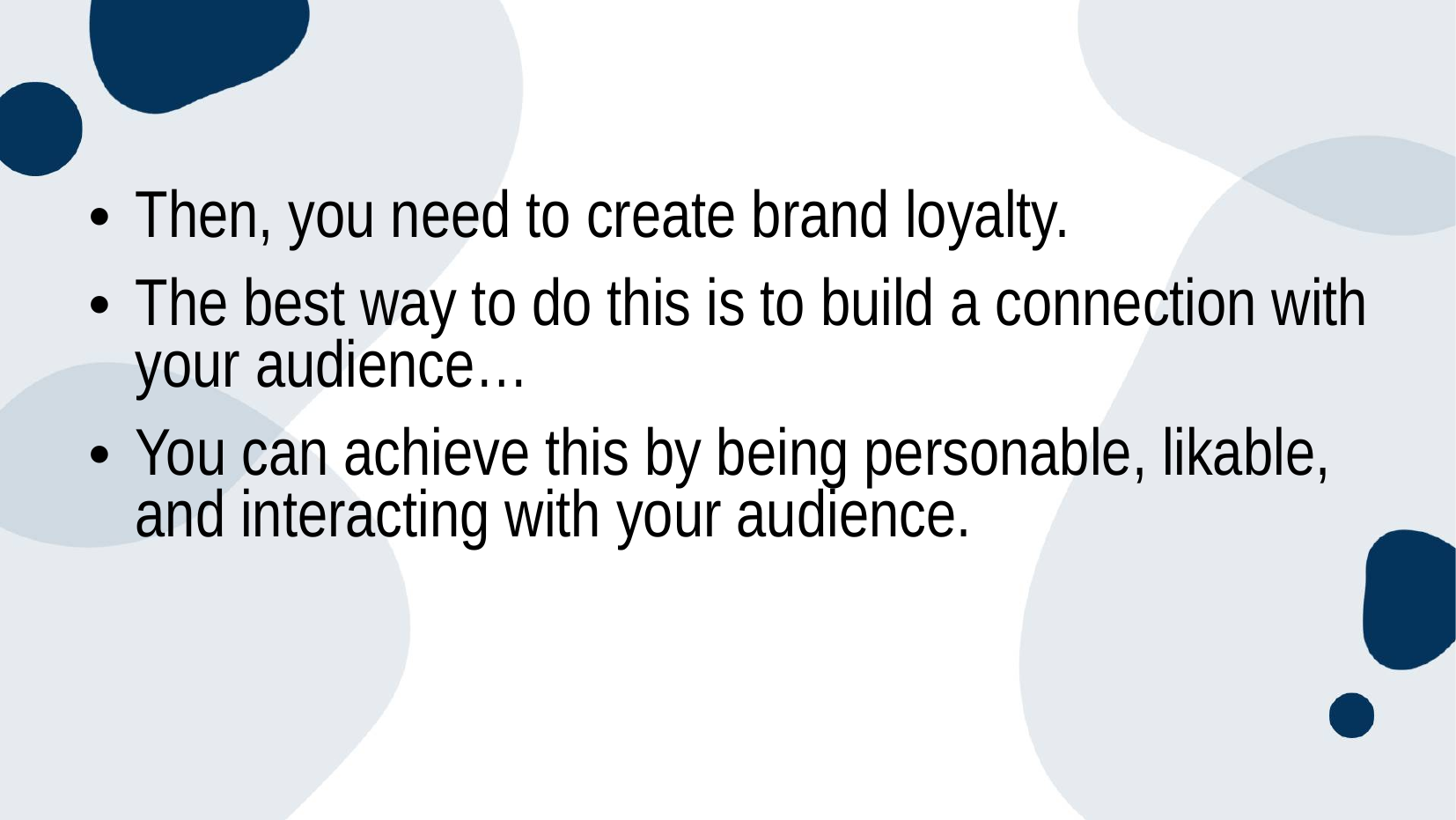

Then, you need to create brand loyalty.
The best way to do this is to build a connection with your audience…
You can achieve this by being personable, likable, and interacting with your audience.